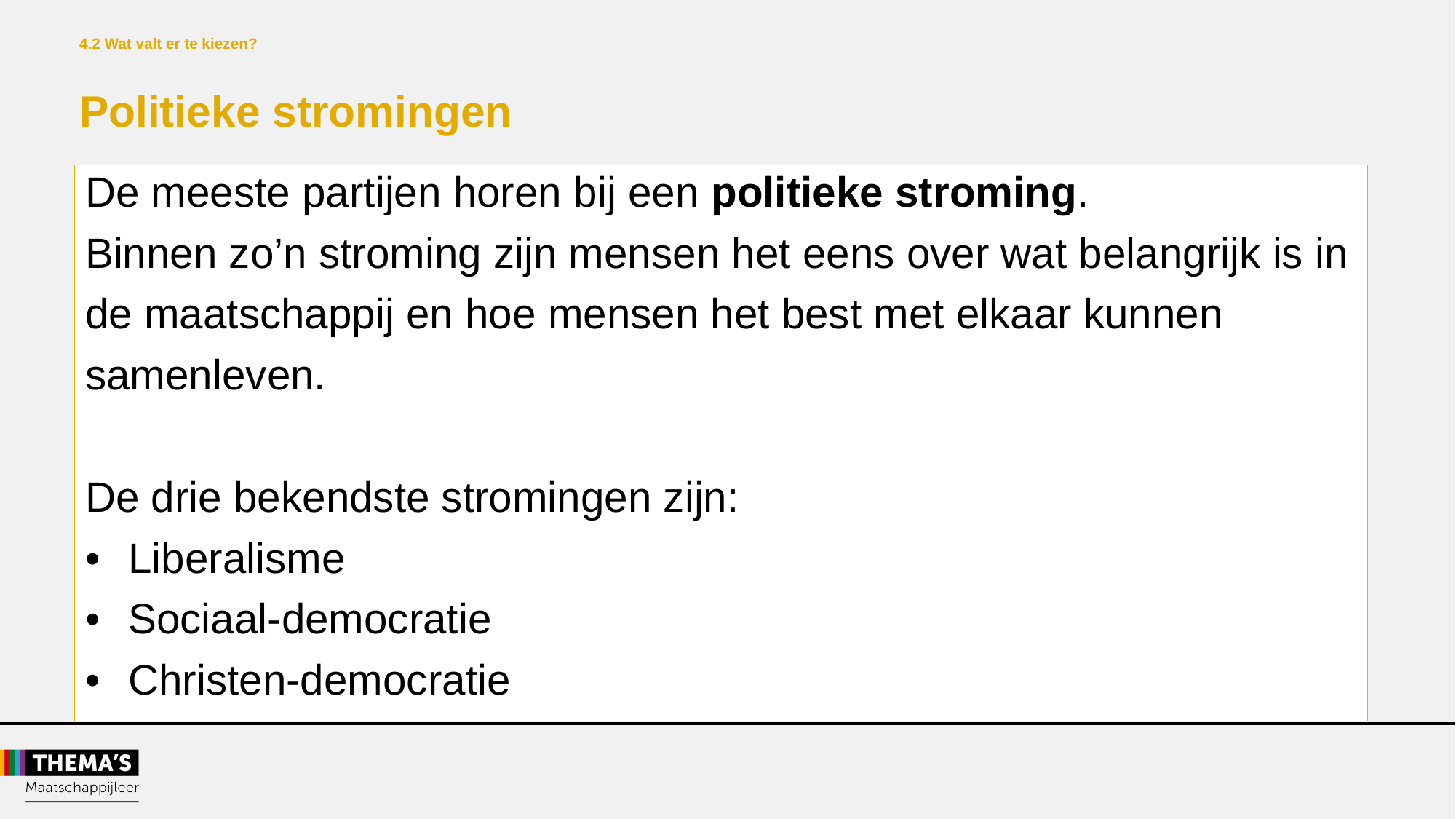

4.2 Wat valt er te kiezen?
Politieke stromingen

De meeste partijen horen bij een politieke stroming.
Binnen zo’n stroming zijn mensen het eens over wat belangrijk is in
de maatschappij en hoe mensen het best met elkaar kunnen
samenleven.

De drie bekendste stromingen zijn:
•	Liberalisme
•	Sociaal-democratie
•	Christen-democratie